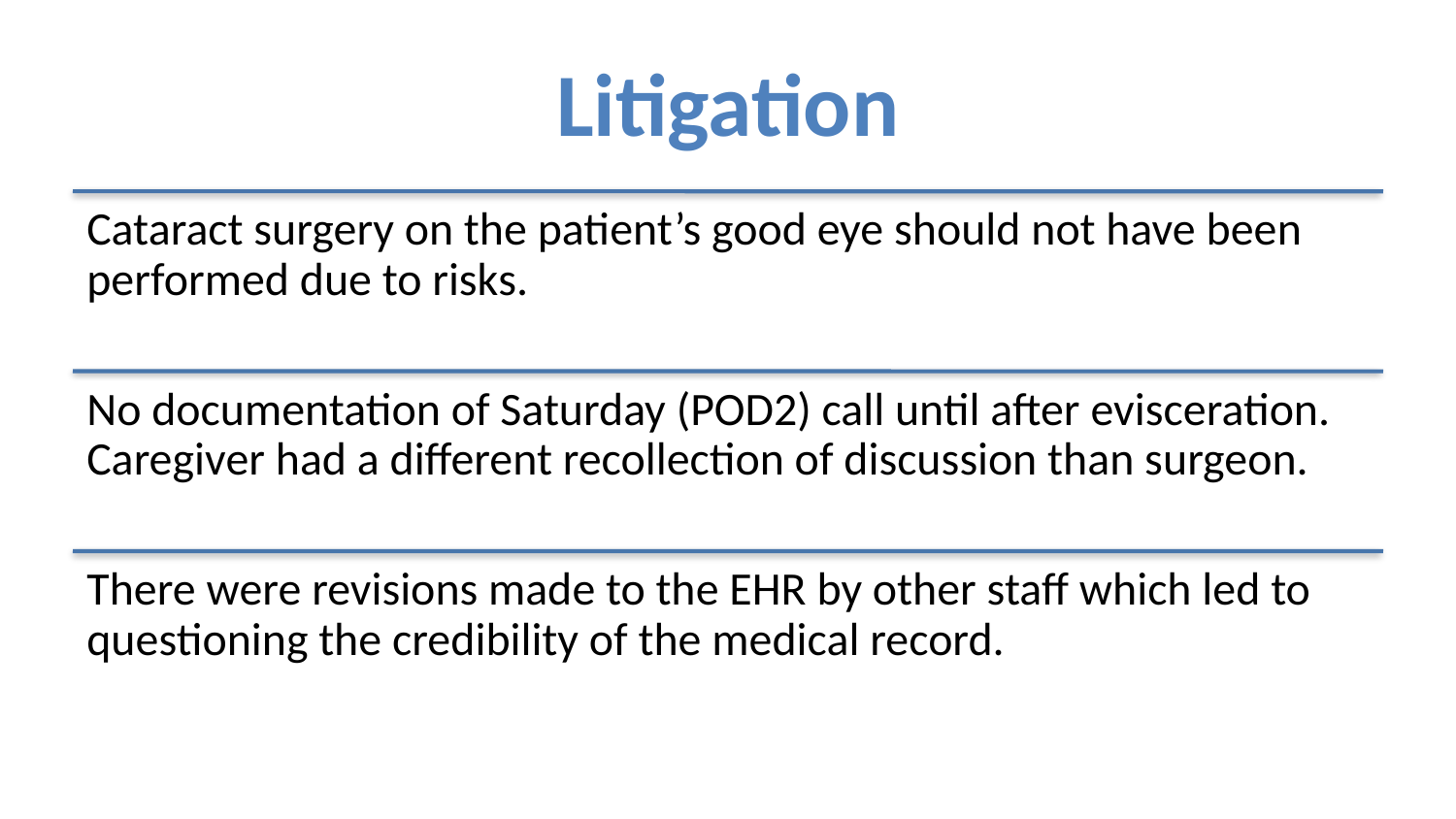

# Litigation
Cataract surgery on the patient’s good eye should not have been performed due to risks.
No documentation of Saturday (POD2) call until after evisceration. Caregiver had a different recollection of discussion than surgeon.
There were revisions made to the EHR by other staff which led to questioning the credibility of the medical record.